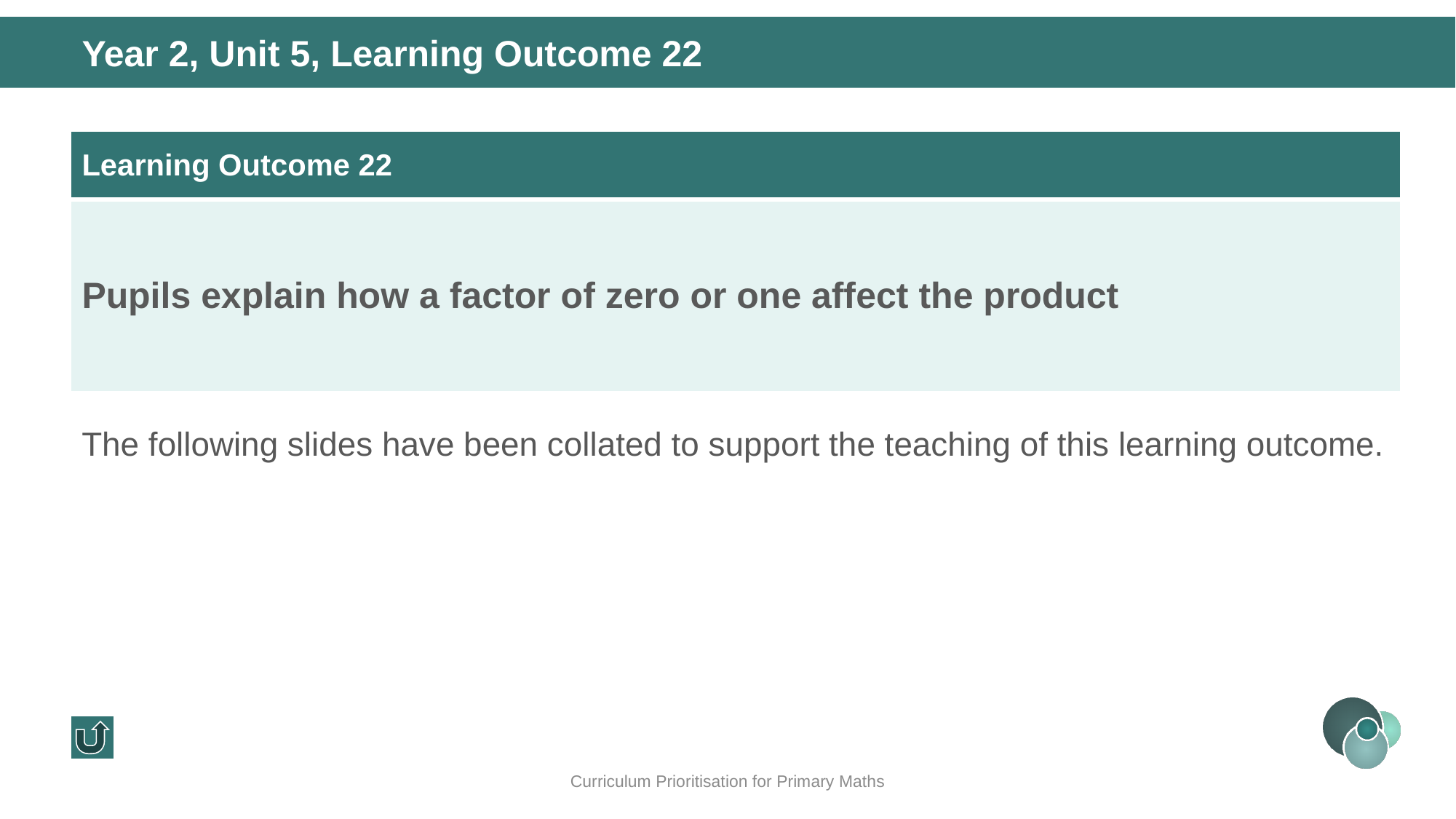

Year 2, Unit 5, Learning Outcome 22
| Learning Outcome 22 |
| --- |
| Pupils explain how a factor of zero or one affect the product |
The following slides have been collated to support the teaching of this learning outcome.

Curriculum Prioritisation for Primary Maths